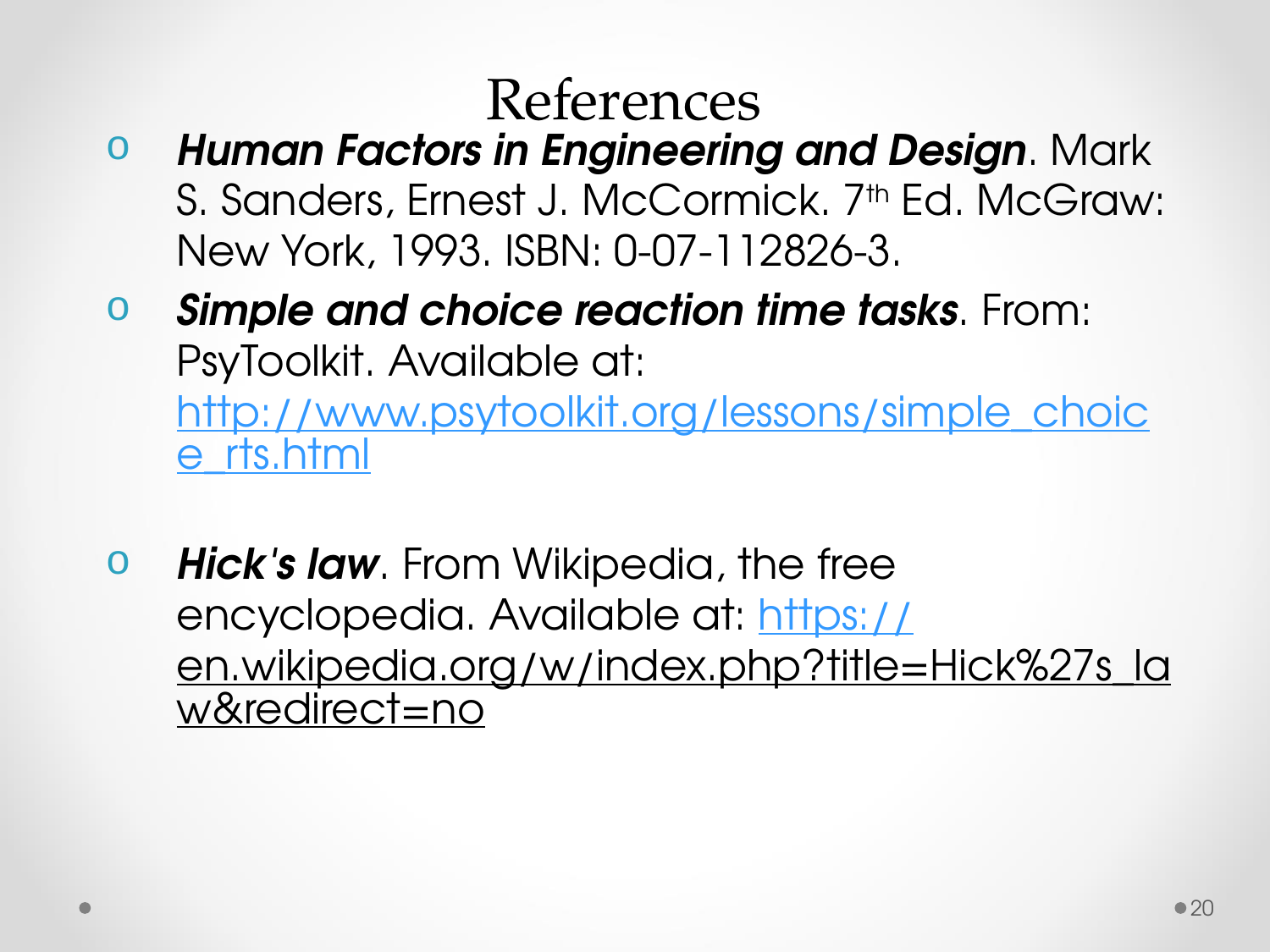

# References

Human Factors in Engineering and Design. Mark S. Sanders, Ernest J. McCormick. 7th Ed. McGraw: New York, 1993. ISBN: 0-07-112826-3.
Simple and choice reaction time tasks. From: PsyToolkit. Available at: http://www.psytoolkit.org/lessons/simple_choice_rts.html
Hick's law. From Wikipedia, the free encyclopedia. Available at: https://en.wikipedia.org/w/index.php?title=Hick%27s_law&redirect=no

20